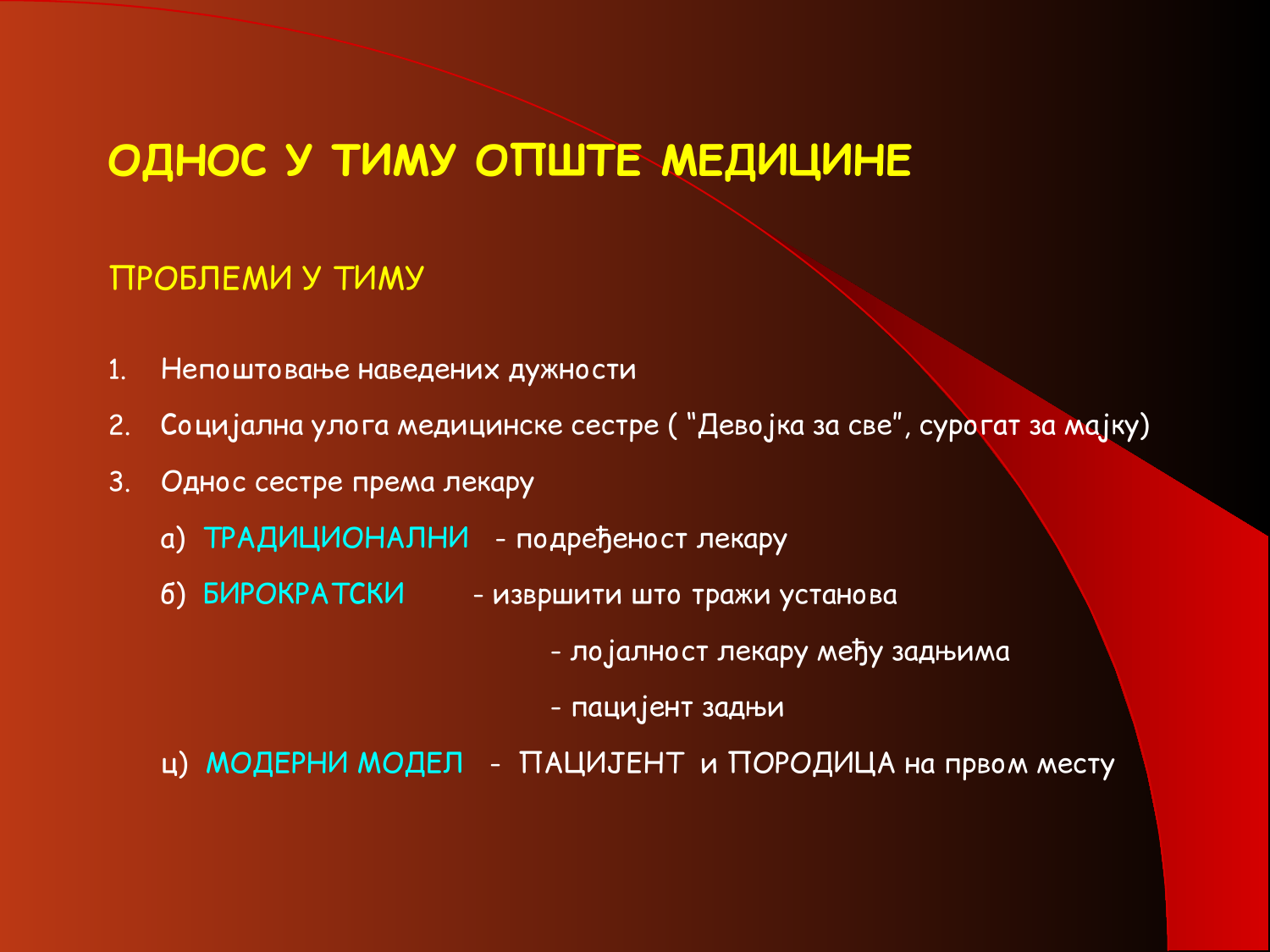

# ОДНОС У ТИМУ ОПШТЕ МЕДИЦИНЕ
ПРОБЛЕМИ У ТИМУ

Непоштовање наведених дужности
Социјална улога медицинске сестре ( “Девојка за све”, сурогат за мајку)
Однос сестре према лекару
	а)  ТРАДИЦИОНАЛНИ   - подређеност лекару
	б)  БИРОКРАТСКИ        - извршити што тражи установа
			                - лојалност лекару међу задњима
			                - пацијент задњи
	ц)  МОДЕРНИ МОДЕЛ   -  ПАЦИЈЕНТ  и ПОРОДИЦА на првом месту